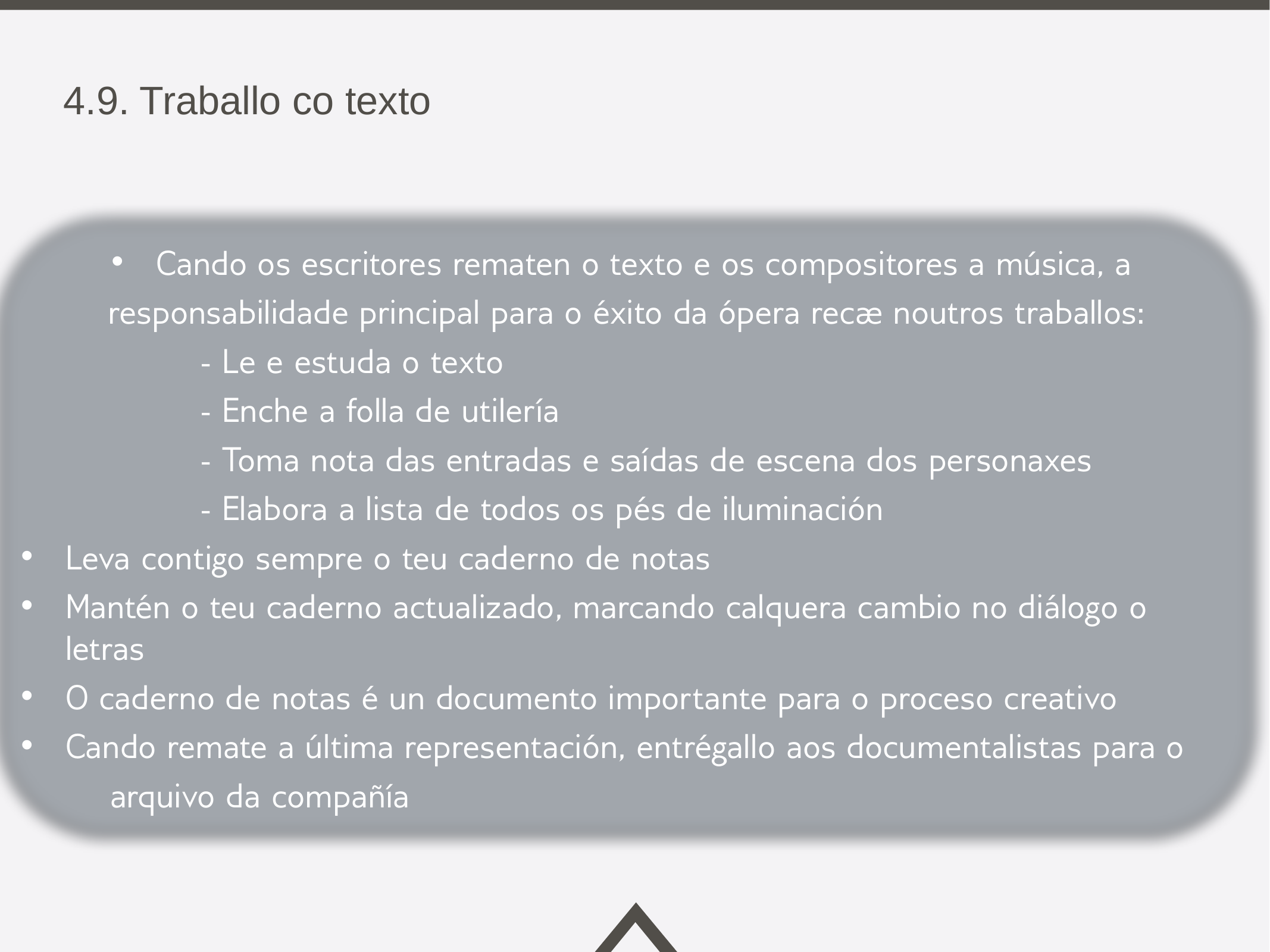

4.9. Traballo co texto
Cando os escritores rematen o texto e os compositores a música, a
responsabilidade principal para o éxito da ópera recae noutros traballos:
		- Le e estuda o texto
		- Enche a folla de utilería
		- Toma nota das entradas e saídas de escena dos personaxes
		- Elabora a lista de todos os pés de iluminación
Leva contigo sempre o teu caderno de notas
Mantén o teu caderno actualizado, marcando calquera cambio no diálogo o letras
O caderno de notas é un documento importante para o proceso creativo
Cando remate a última representación, entrégallo aos documentalistas para o
	arquivo da compañía